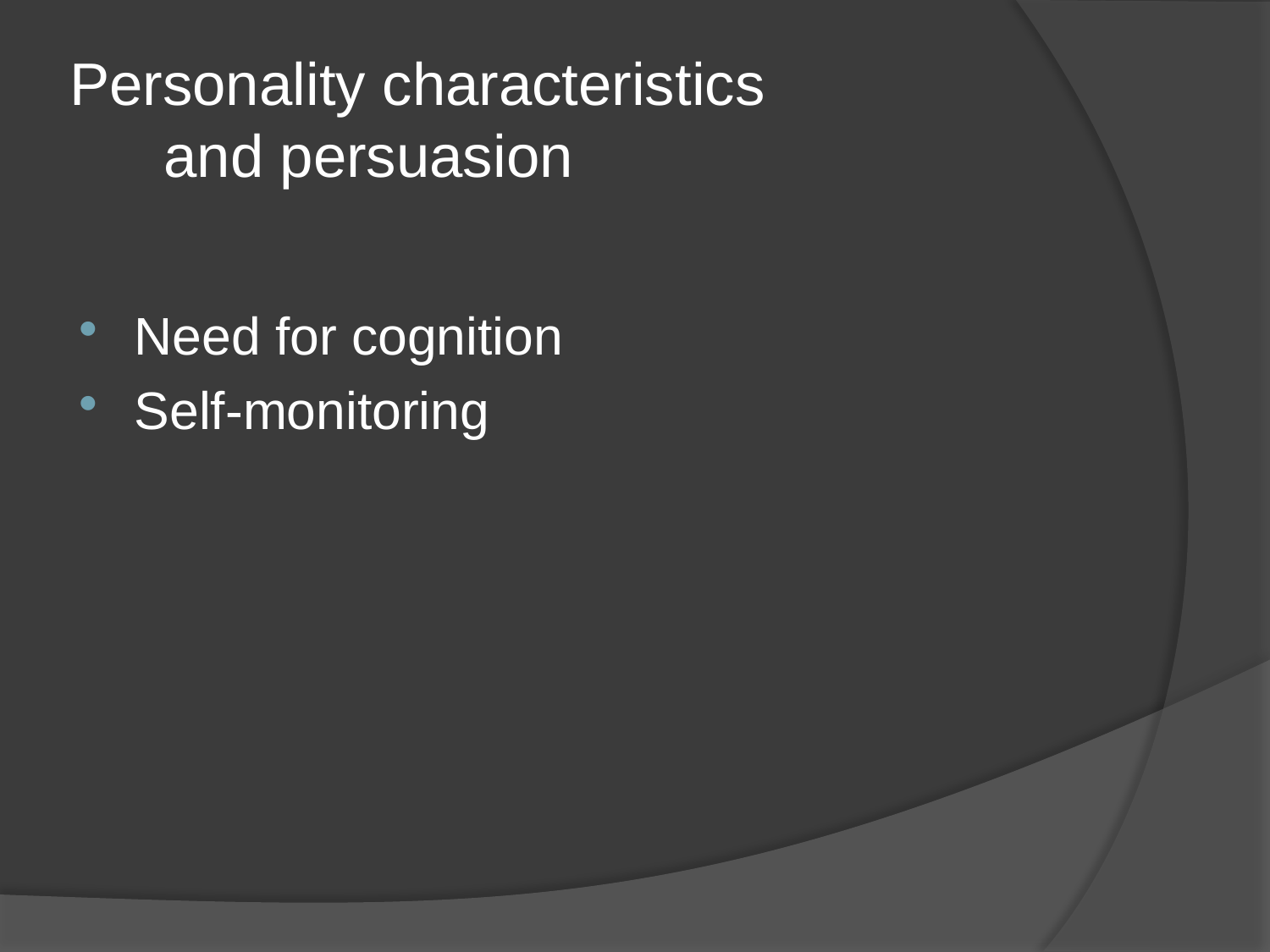

# Personality characteristics and persuasion

Need for cognition
Self-monitoring